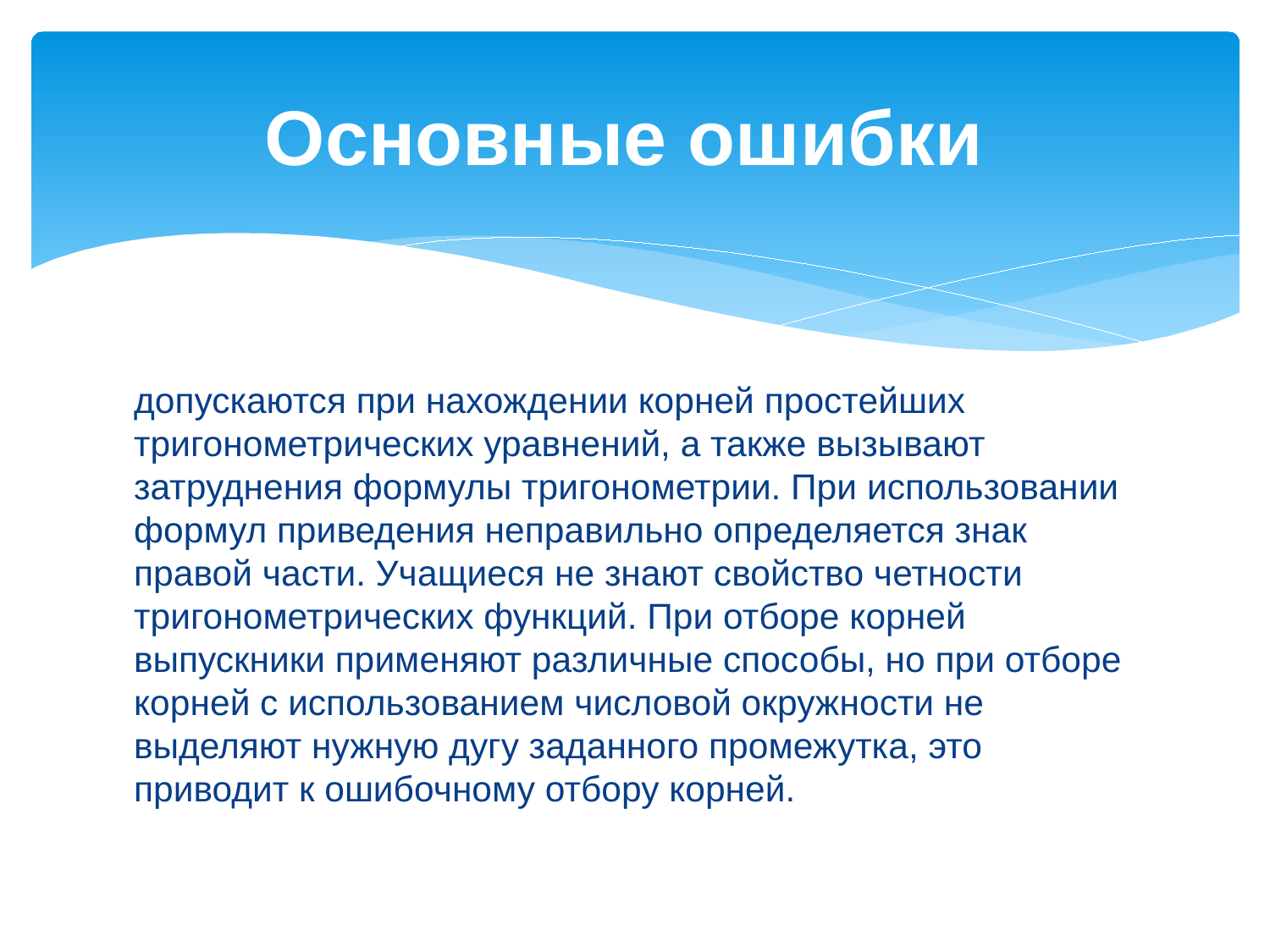

# Основные ошибки
допускаются при нахождении корней простейших тригонометрических уравнений, а также вызывают затруднения формулы тригонометрии. При использовании формул приведения неправильно определяется знак правой части. Учащиеся не знают свойство четности тригонометрических функций. При отборе корней выпускники применяют различные способы, но при отборе корней с использованием числовой окружности не выделяют нужную дугу заданного промежутка, это приводит к ошибочному отбору корней.